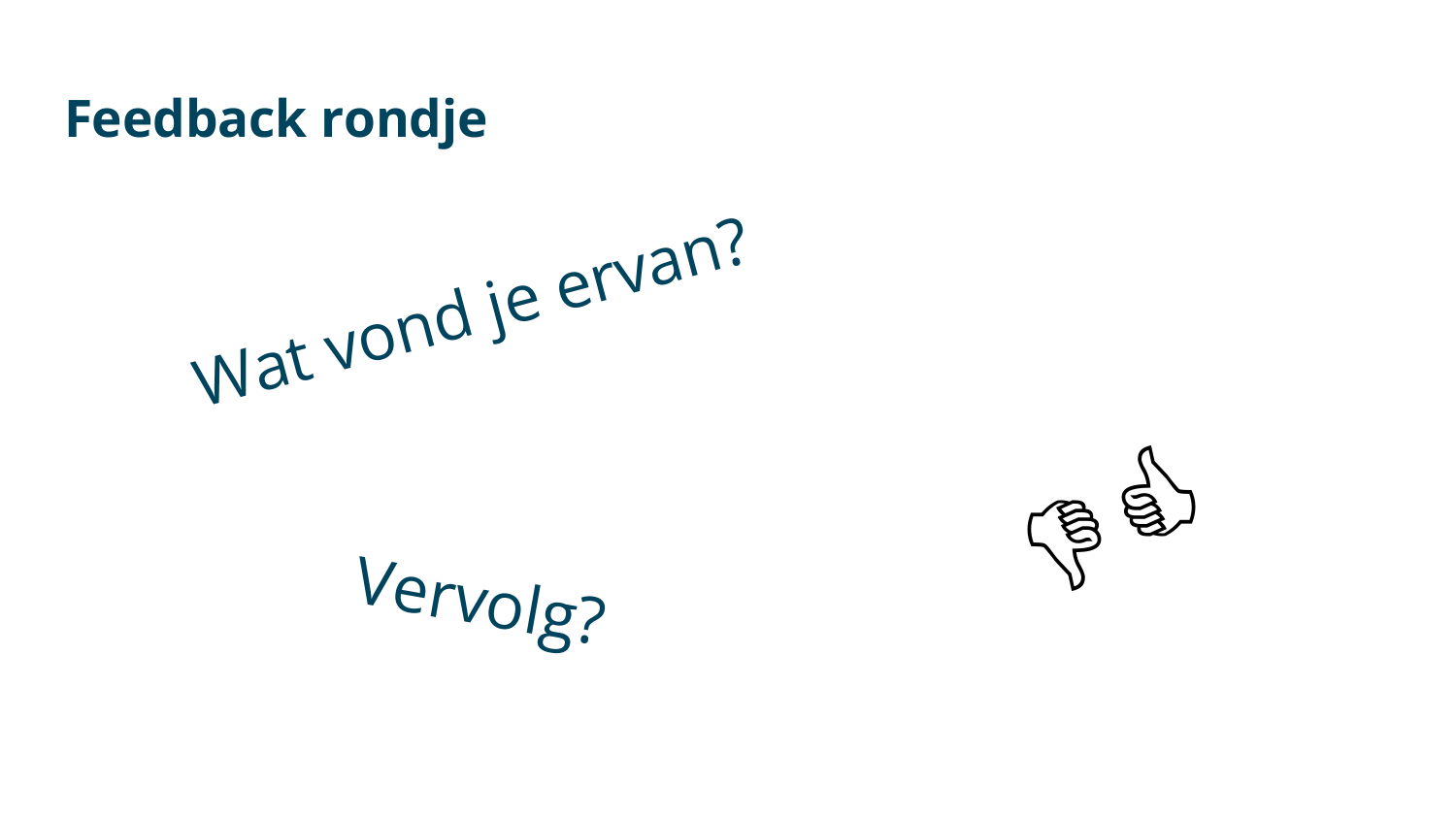

# Feedback rondje
Wat vond je ervan?

👍
👍
Vervolg?